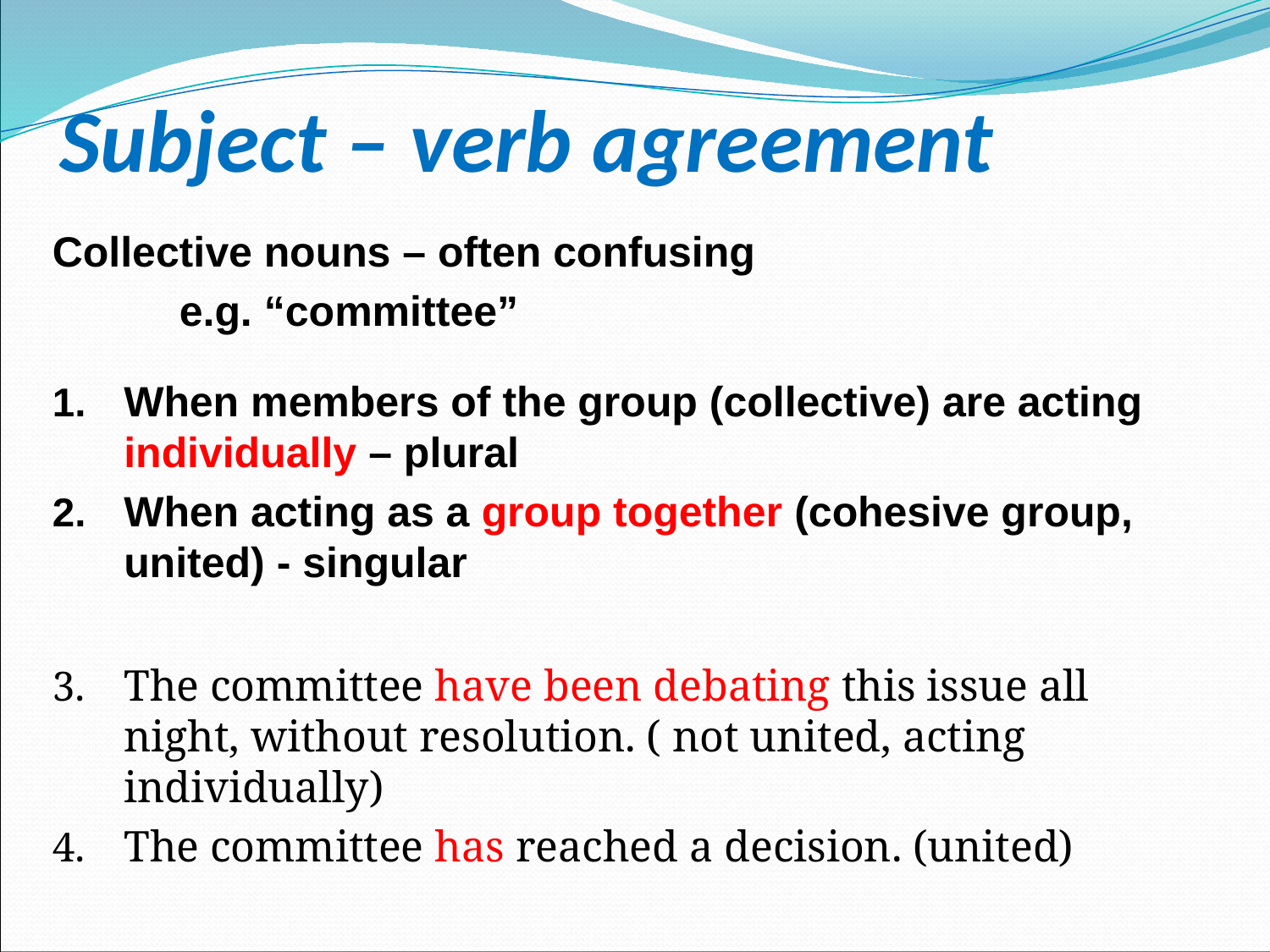

# Subject – verb agreement
Collective nouns – often confusing
	e.g. “committee”
When members of the group (collective) are acting individually – plural
When acting as a group together (cohesive group, united) - singular

The committee have been debating this issue all night, without resolution. ( not united, acting individually)
The committee has reached a decision. (united)